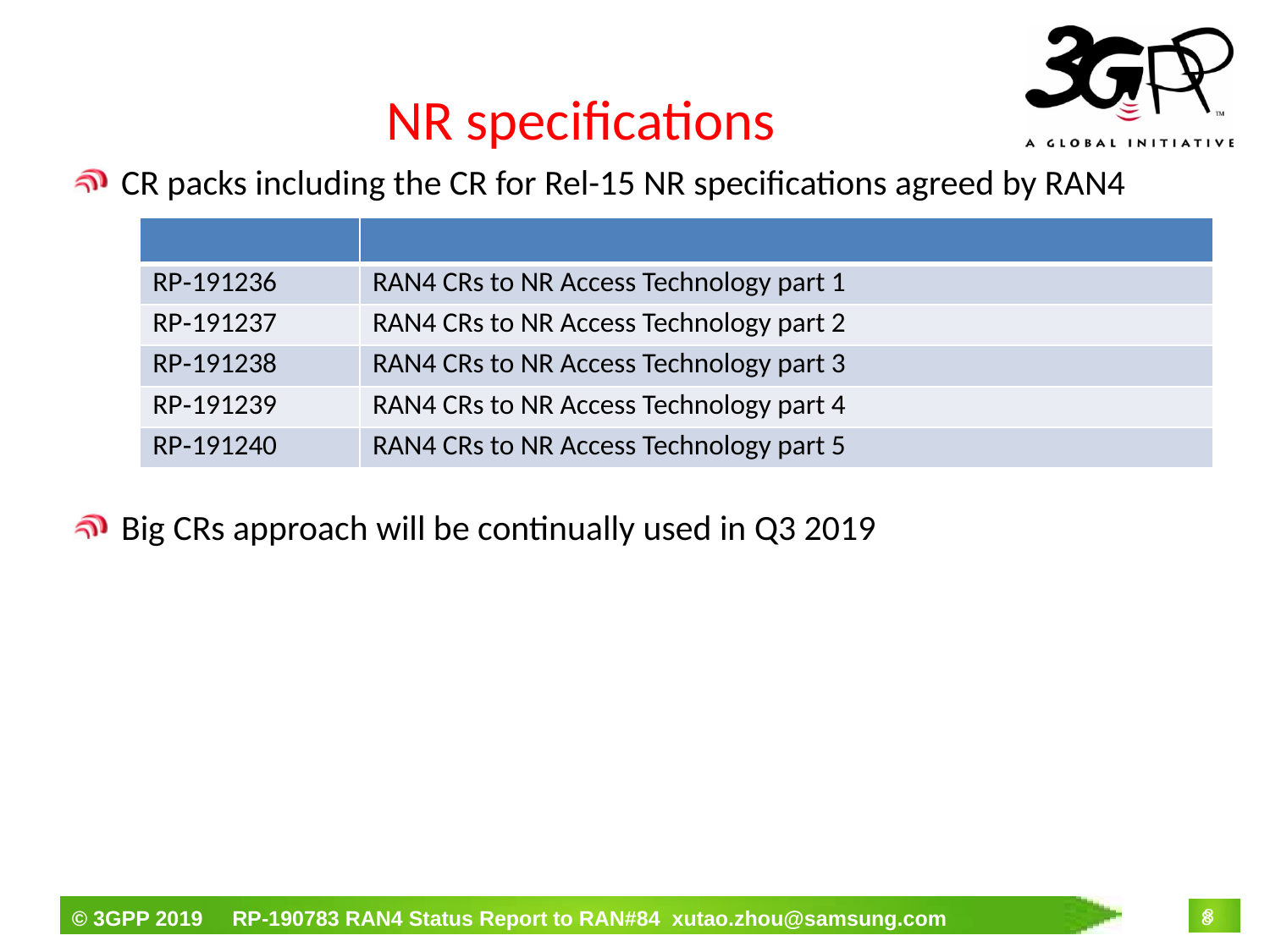

# NR specifications
CR packs including the CR for Rel-15 NR specifications agreed by RAN4

Big CRs approach will be continually used in Q3 2019

|  |  |
| --- | --- |
| RP‑191236 | RAN4 CRs to NR Access Technology part 1 |
| RP‑191237 | RAN4 CRs to NR Access Technology part 2 |
| RP‑191238 | RAN4 CRs to NR Access Technology part 3 |
| RP‑191239 | RAN4 CRs to NR Access Technology part 4 |
| RP‑191240 | RAN4 CRs to NR Access Technology part 5 |
8